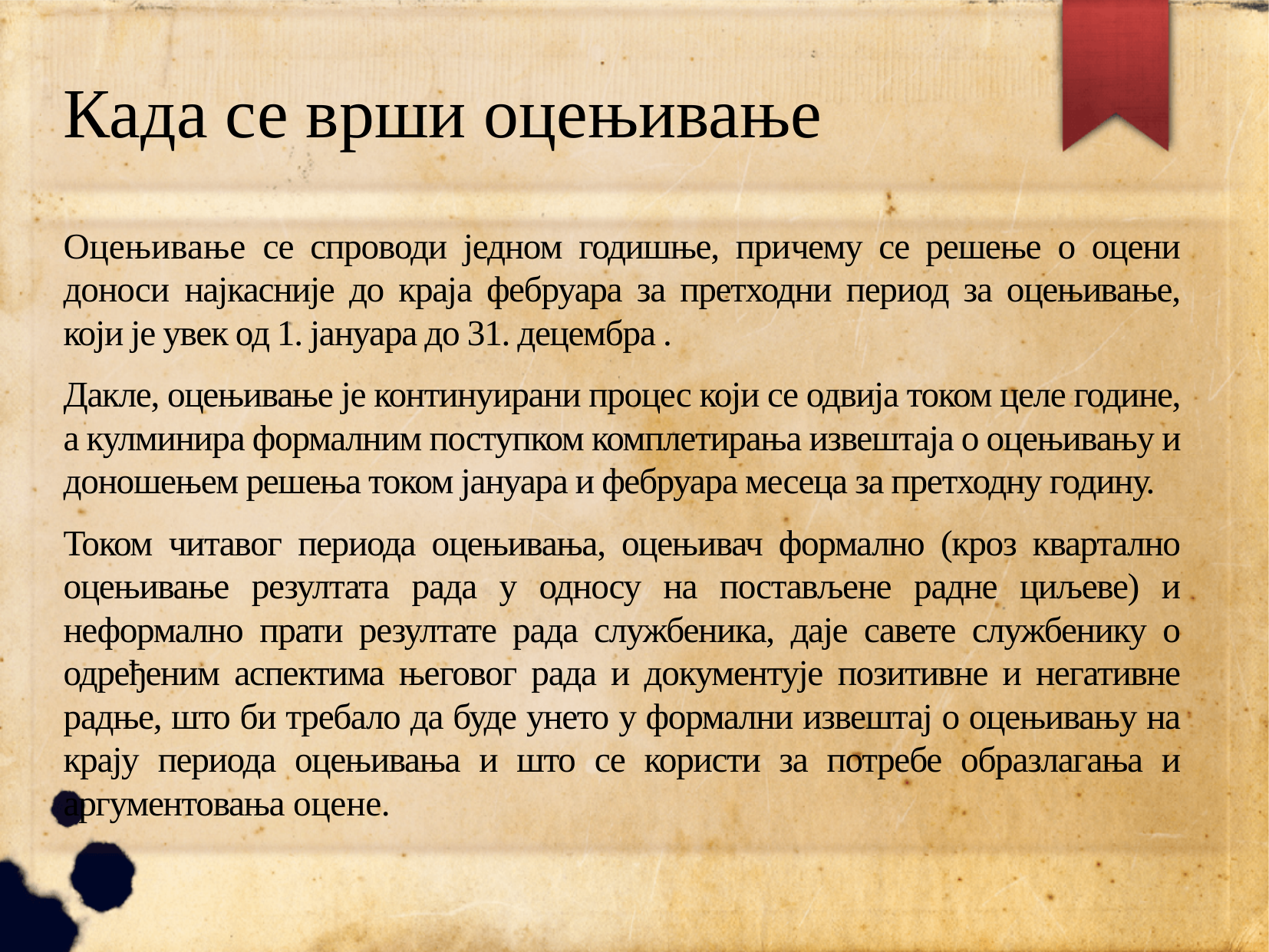

# Када се врши оцењивање
Оцењивање се спроводи једном годишње, причему се решење о оцени доноси најкасније до краја фебруара за претходни период за оцењивање, који је увек од 1. јануара до 31. децембра .
Дакле, оцењивање је континуирани процес који се одвија током целе године, а кулминира формалним поступком комплетирања извештаја о оцењивању и доношењем решења током јануара и фебруара месеца за претходну годину.
Током читавог периода оцењивања, оцењивач формално (кроз квартално оцењивање резултата рада у односу на постављене радне циљеве) и неформално прати резултате рада службеника, даје савете службенику о одређеним аспектима његовог рада и документује позитивне и негативне радње, што би требало да буде унето у формални извештај о оцењивању на крају периода оцењивања и што се користи за потребе образлагања и аргументовања оцене.